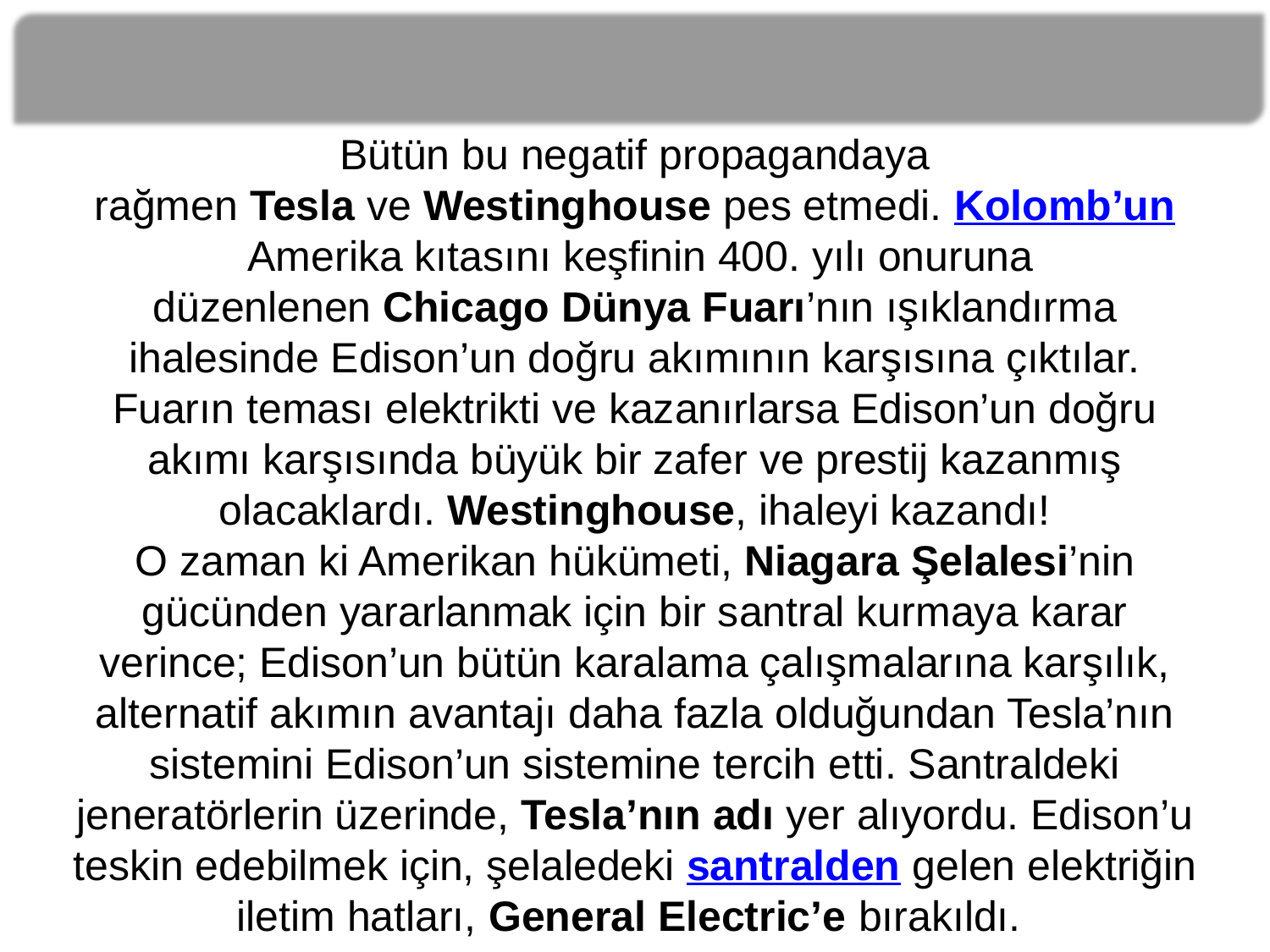

#
Bütün bu negatif propagandaya rağmen Tesla ve Westinghouse pes etmedi. Kolomb’un Amerika kıtasını keşfinin 400. yılı onuruna düzenlenen Chicago Dünya Fuarı’nın ışıklandırma ihalesinde Edison’un doğru akımının karşısına çıktılar. Fuarın teması elektrikti ve kazanırlarsa Edison’un doğru akımı karşısında büyük bir zafer ve prestij kazanmış olacaklardı. Westinghouse, ihaleyi kazandı!
O zaman ki Amerikan hükümeti, Niagara Şelalesi’nin gücünden yararlanmak için bir santral kurmaya karar verince; Edison’un bütün karalama çalışmalarına karşılık, alternatif akımın avantajı daha fazla olduğundan Tesla’nın sistemini Edison’un sistemine tercih etti. Santraldeki jeneratörlerin üzerinde, Tesla’nın adı yer alıyordu. Edison’u teskin edebilmek için, şelaledeki santralden gelen elektriğin iletim hatları, General Electric’e bırakıldı.